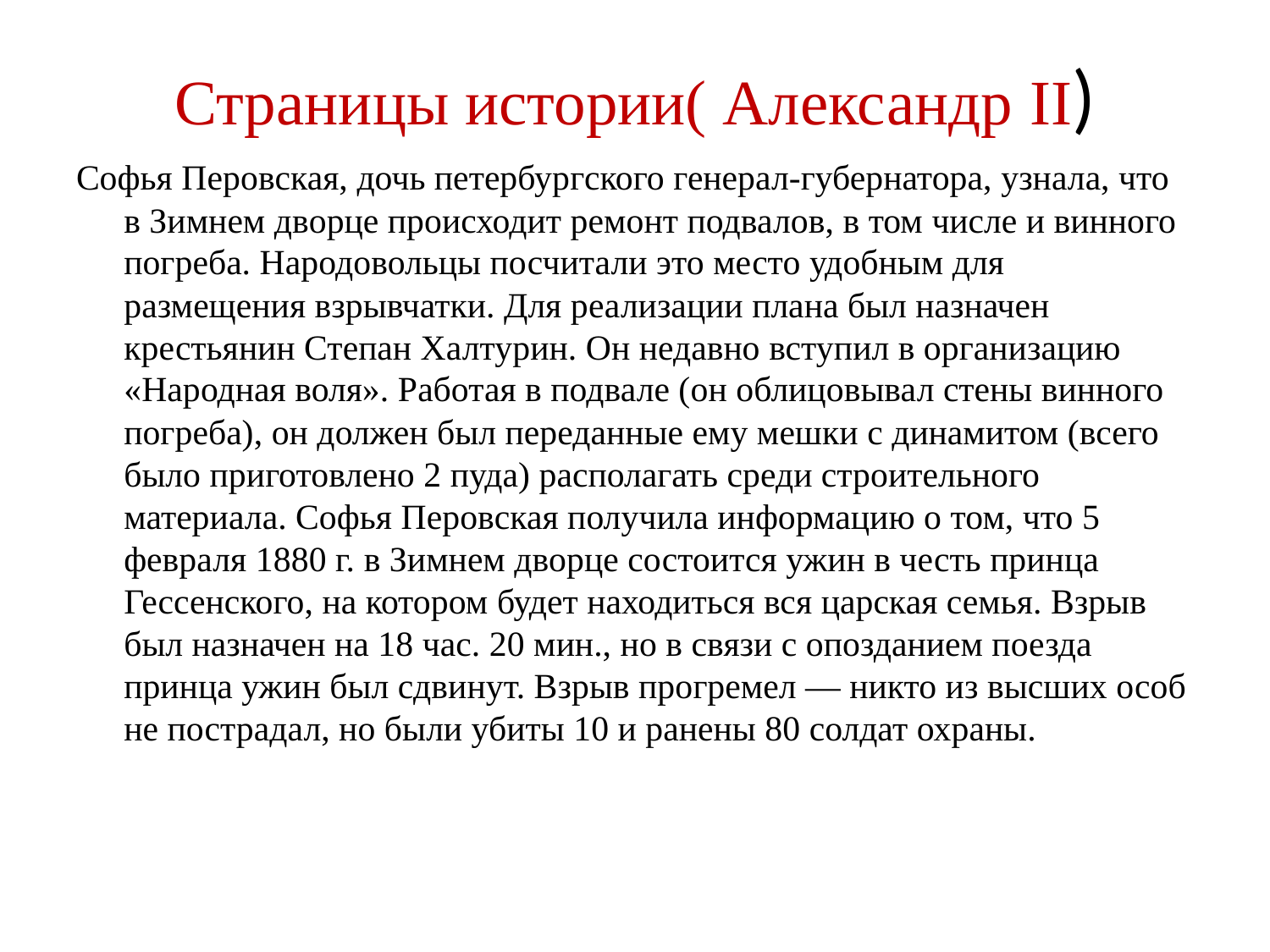

# Страницы истории( Александр II)
Софья Перовская, дочь петербургского генерал-губернатора, узнала, что в Зимнем дворце происходит ремонт подвалов, в том числе и винного погреба. Народовольцы посчитали это место удобным для размещения взрывчатки. Для реализации плана был назначен крестьянин Степан Халтурин. Он недавно вступил в организацию «Народная воля». Работая в подвале (он облицовывал стены винного погреба), он должен был переданные ему мешки с динамитом (всего было приготовлено 2 пуда) располагать среди строительного материала. Софья Перовская получила информацию о том, что 5 февраля 1880 г. в Зимнем дворце состоится ужин в честь принца Гессенского, на котором будет находиться вся царская семья. Взрыв был назначен на 18 час. 20 мин., но в связи с опозданием поезда принца ужин был сдвинут. Взрыв прогремел — никто из высших особ не пострадал, но были убиты 10 и ранены 80 солдат охраны.